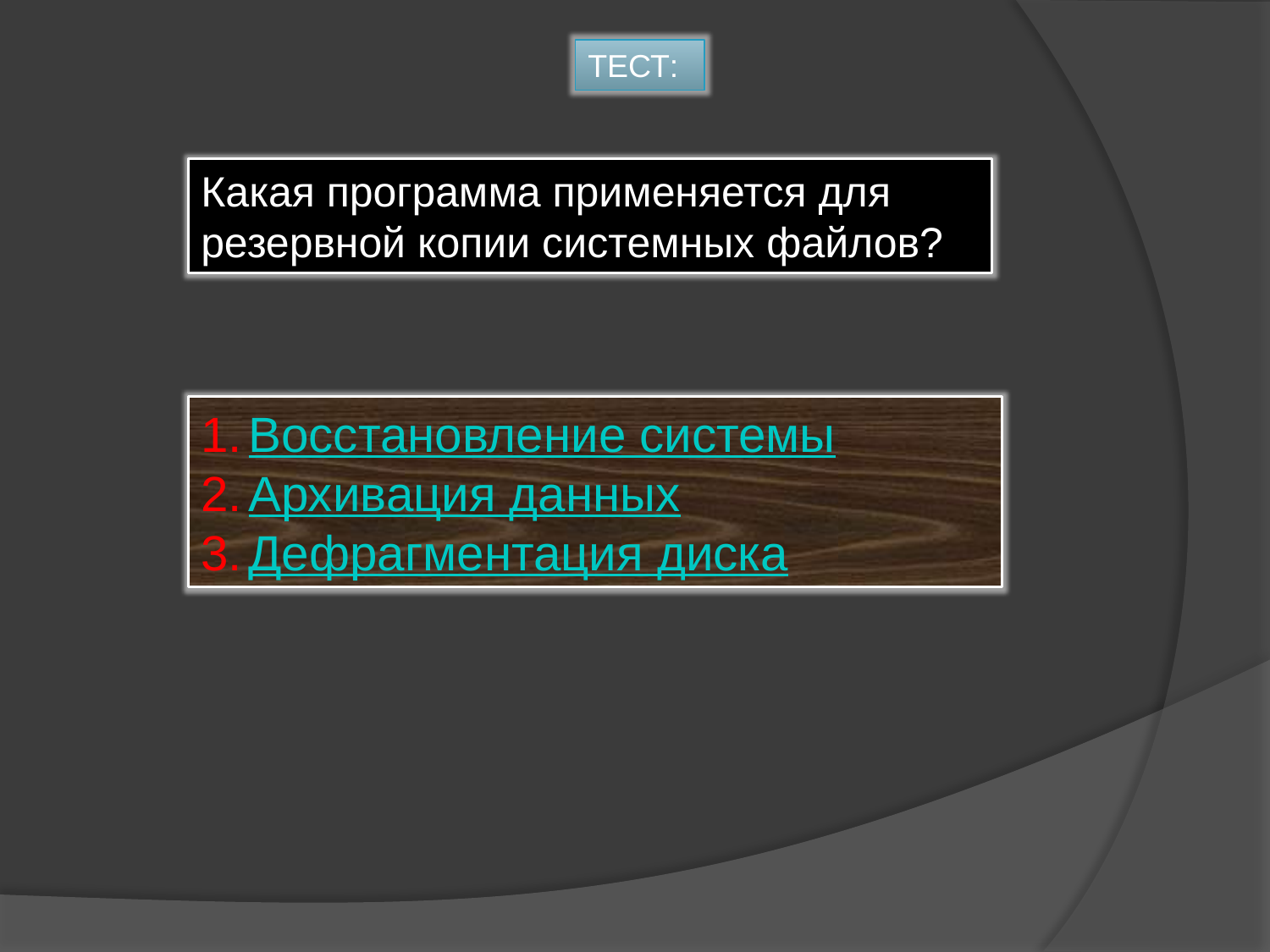

ТЕСТ:
Какая программа применяется для резервной копии системных файлов?
Восстановление системы
Архивация данных
Дефрагментация диска